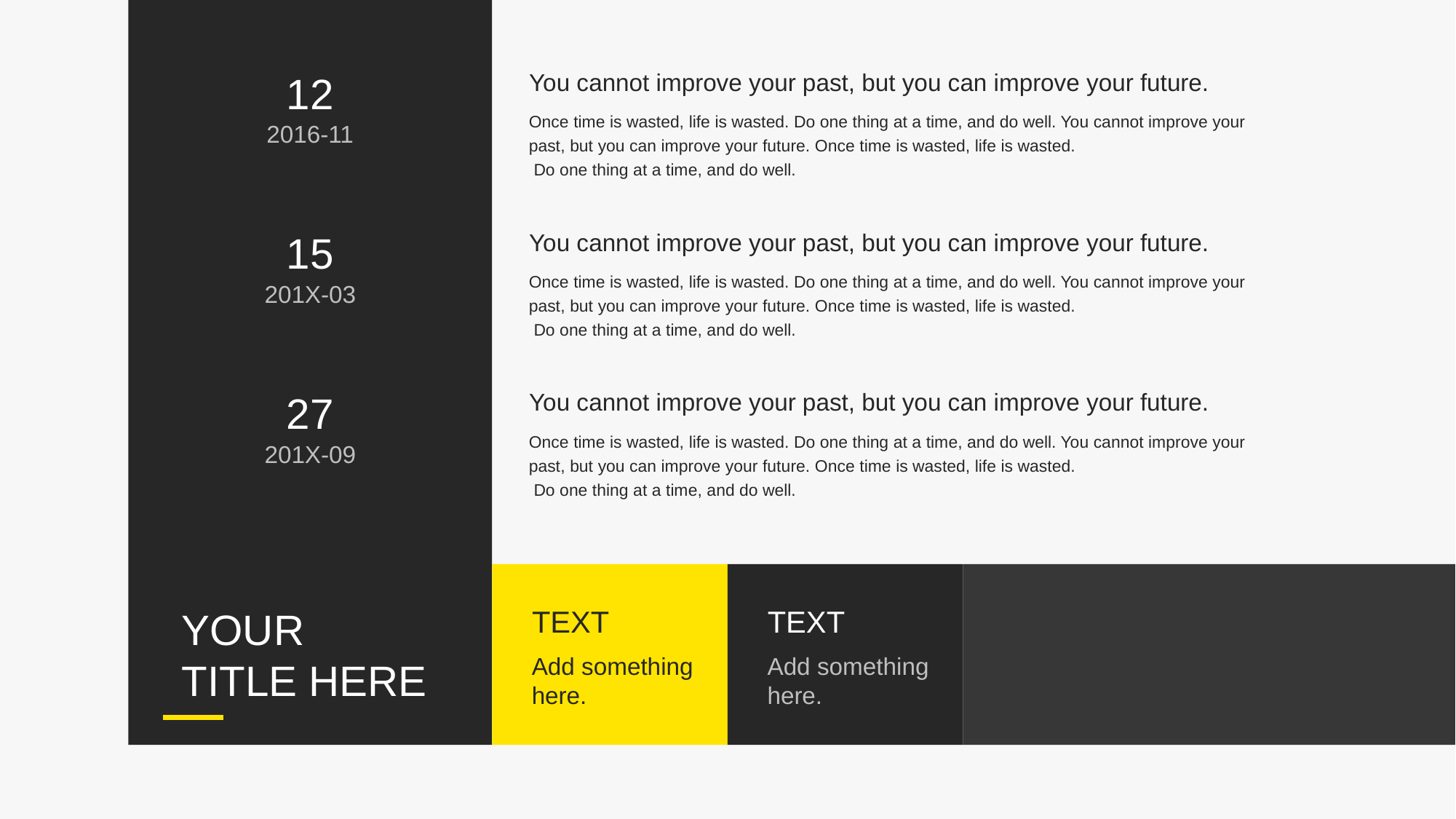

12
2016-11
You cannot improve your past, but you can improve your future.
Once time is wasted, life is wasted. Do one thing at a time, and do well. You cannot improve your past, but you can improve your future. Once time is wasted, life is wasted.
 Do one thing at a time, and do well.
15
201X-03
You cannot improve your past, but you can improve your future.
Once time is wasted, life is wasted. Do one thing at a time, and do well. You cannot improve your past, but you can improve your future. Once time is wasted, life is wasted.
 Do one thing at a time, and do well.
27
201X-09
You cannot improve your past, but you can improve your future.
Once time is wasted, life is wasted. Do one thing at a time, and do well. You cannot improve your past, but you can improve your future. Once time is wasted, life is wasted.
 Do one thing at a time, and do well.

YOUR
TITLE HERE
TEXT
TEXT
Add something
here.
Add something
here.